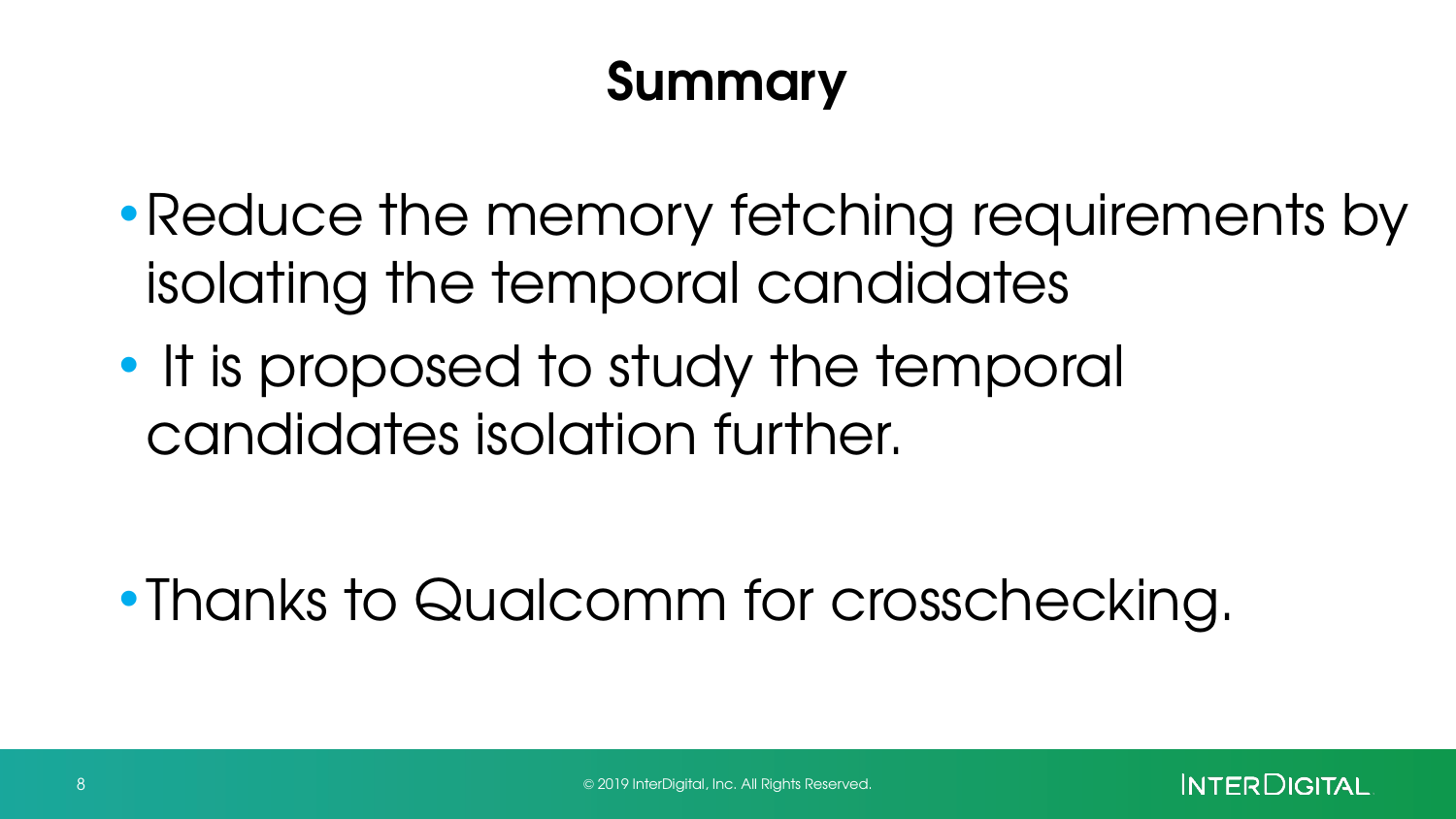

# Summary

Reduce the memory fetching requirements by isolating the temporal candidates
 It is proposed to study the temporal candidates isolation further.

Thanks to Qualcomm for crosschecking.

8
© 2019 InterDigital, Inc. All Rights Reserved.